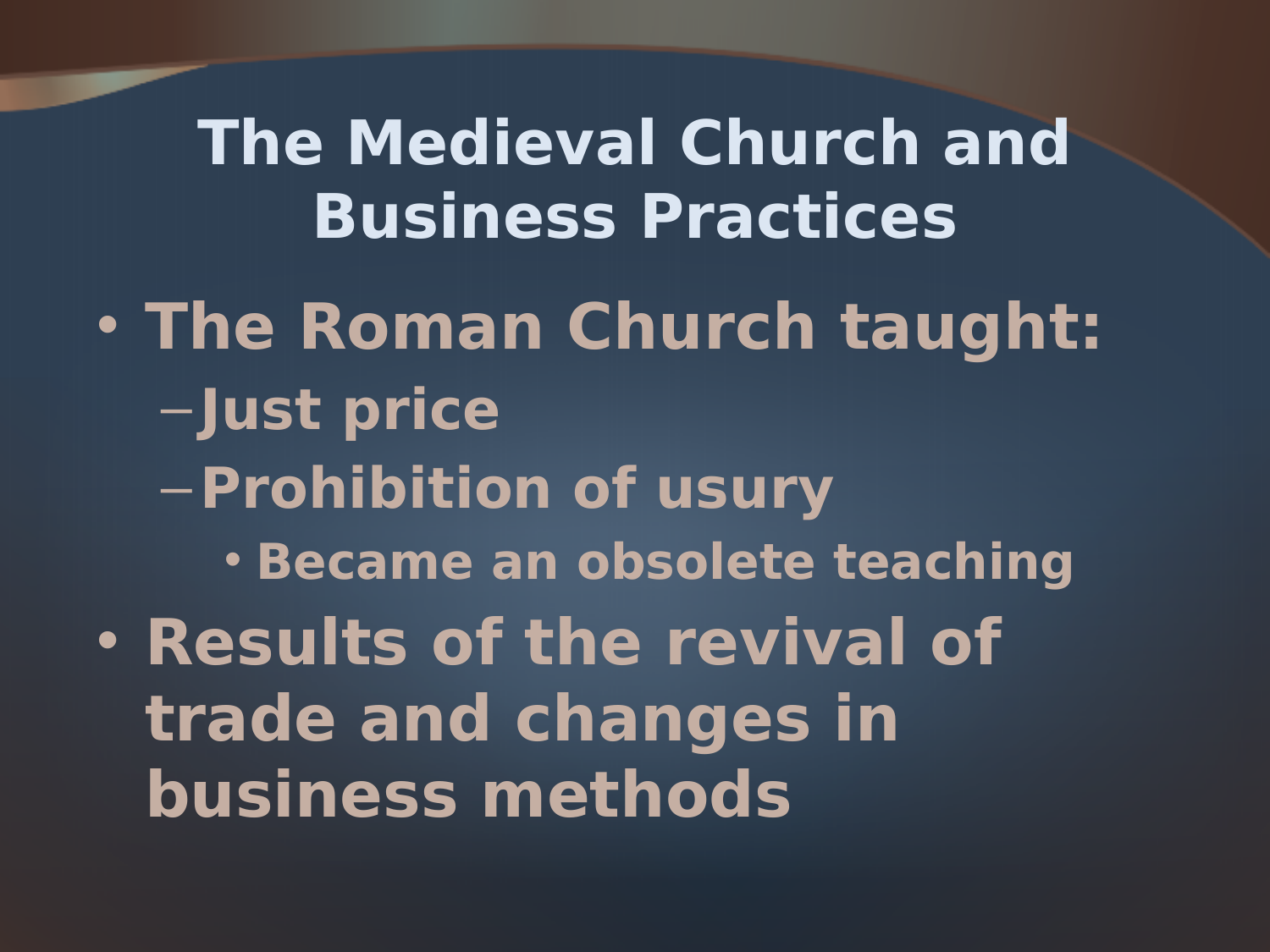

# The Medieval Church and Business Practices
The Roman Church taught:
Just price
Prohibition of usury
Became an obsolete teaching
Results of the revival of trade and changes in business methods